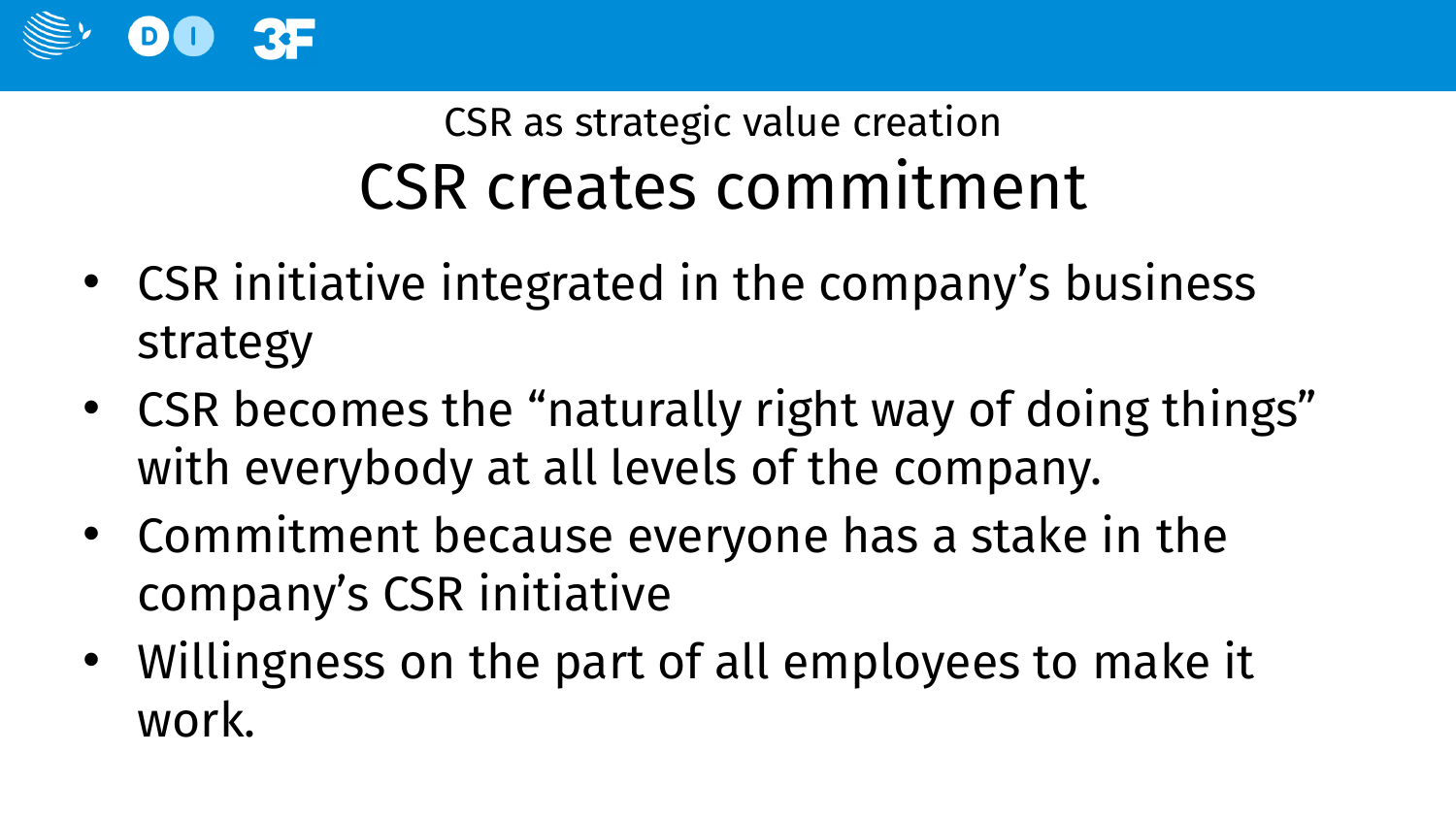

# CSR as strategic value creation CSR creates commitment
CSR initiative integrated in the company’s business strategy
CSR becomes the “naturally right way of doing things” with everybody at all levels of the company.
Commitment because everyone has a stake in the company’s CSR initiative
Willingness on the part of all employees to make it work.